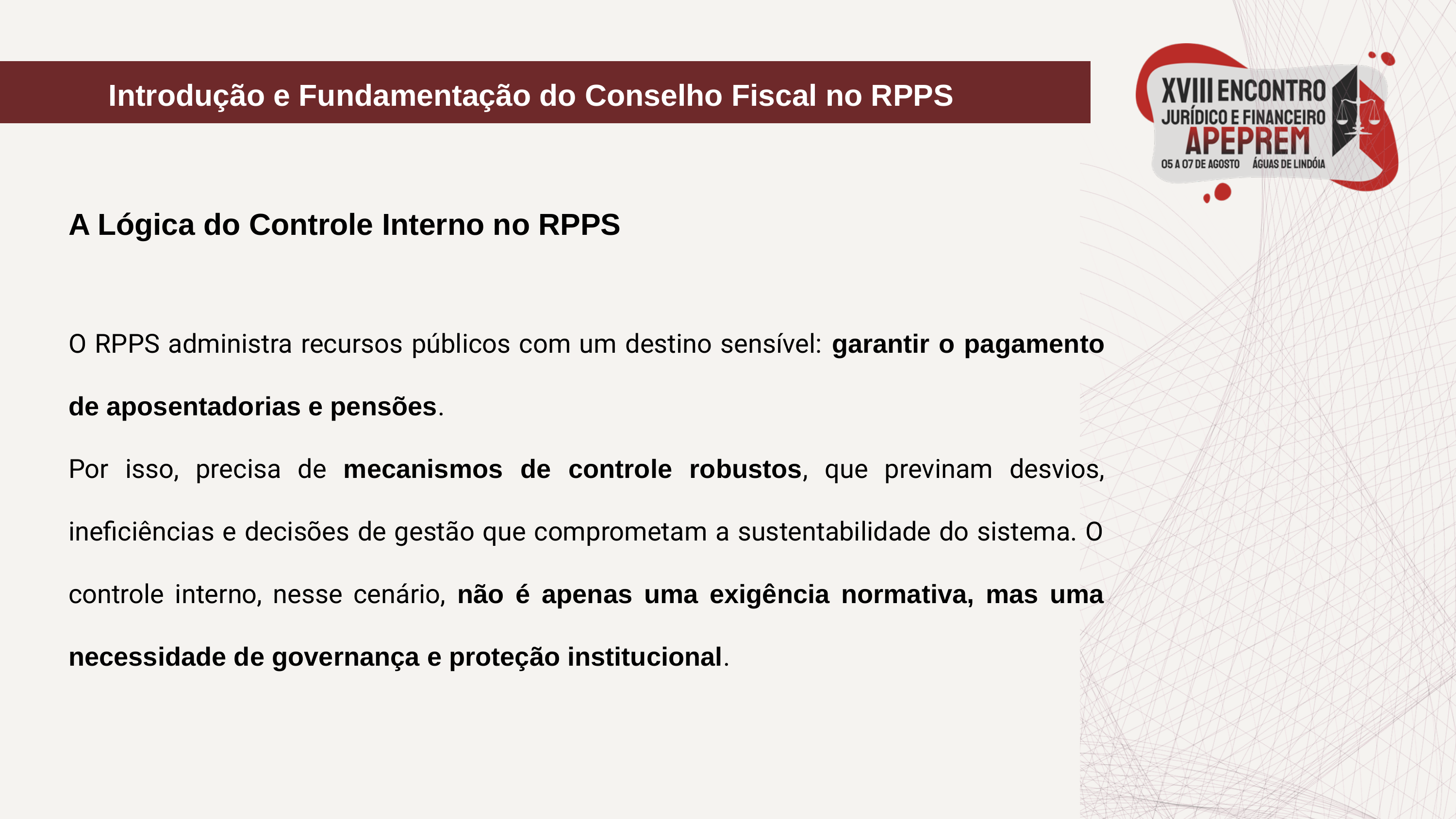

Introdução e Fundamentação do Conselho Fiscal no RPPS
A Lógica do Controle Interno no RPPS
O RPPS administra recursos públicos com um destino sensível: garantir o pagamento de aposentadorias e pensões.
Por isso, precisa de mecanismos de controle robustos, que previnam desvios, ineficiências e decisões de gestão que comprometam a sustentabilidade do sistema. O controle interno, nesse cenário, não é apenas uma exigência normativa, mas uma necessidade de governança e proteção institucional.